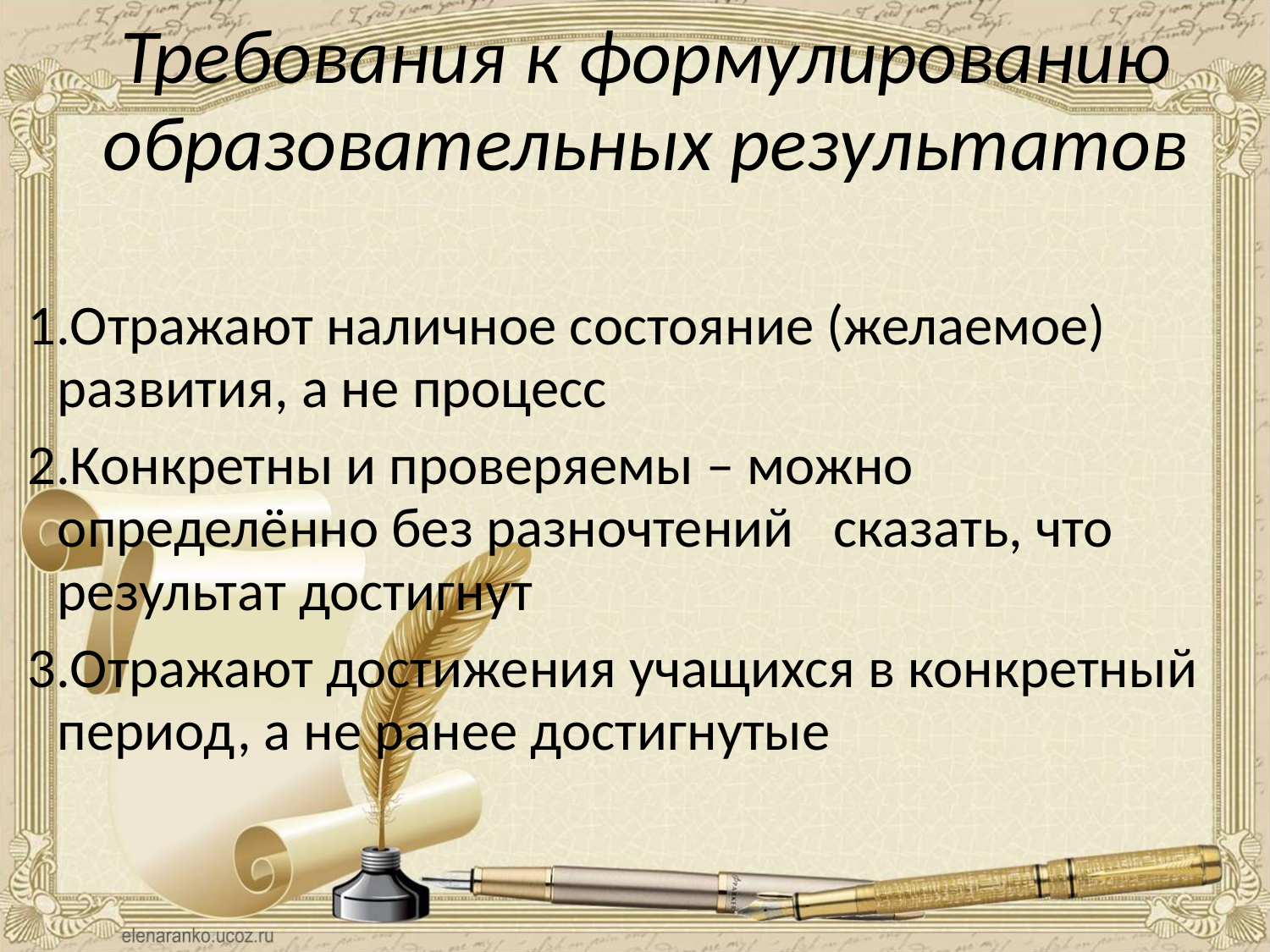

Требования к формулированию образовательных результатов

Отражают наличное состояние (желаемое) развития, а не процесс
Конкретны и проверяемы – можно определённо без разночтений	 сказать, что результат достигнут
Отражают достижения учащихся в конкретный период, а не ранее достигнутые